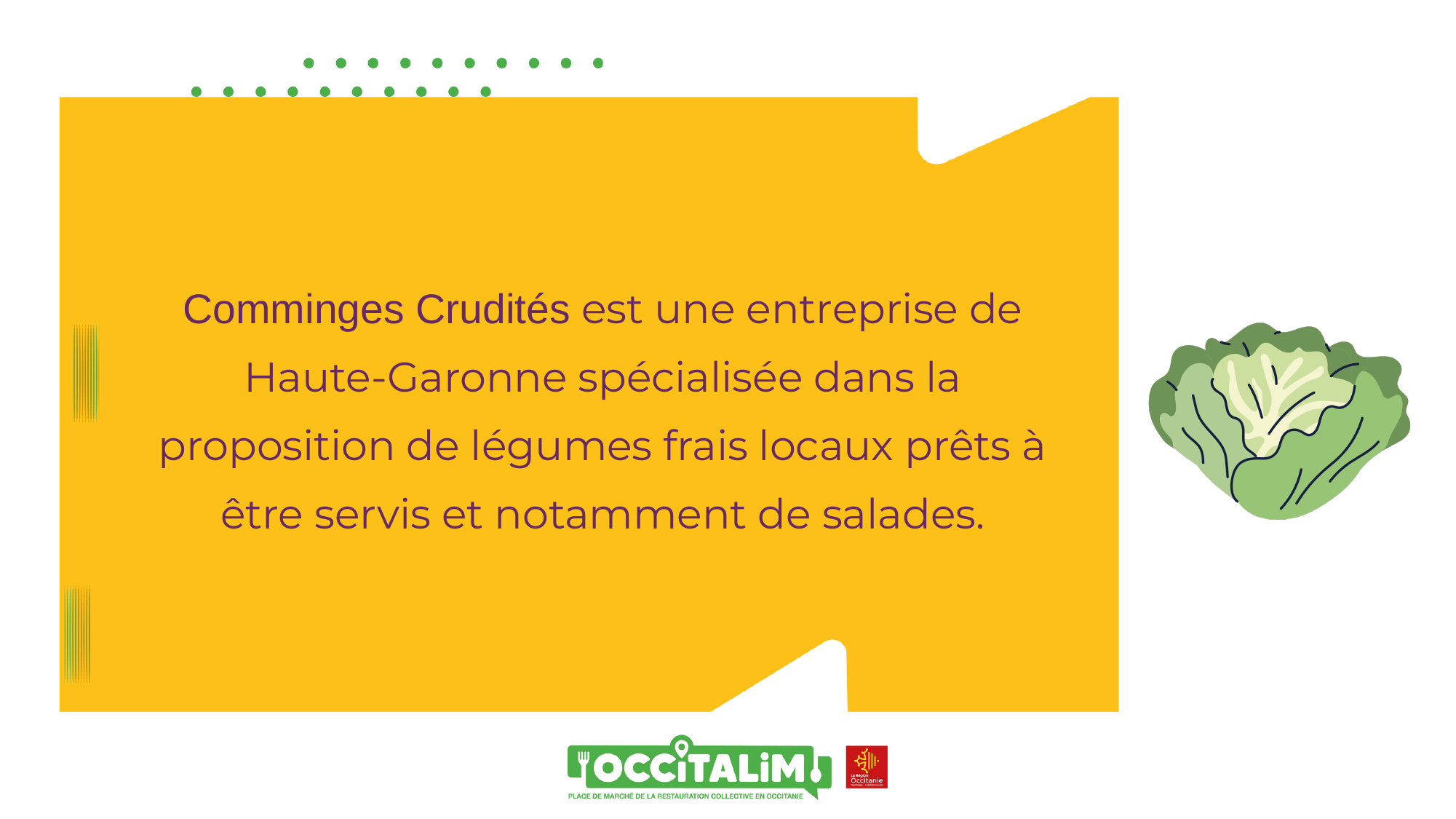

Comminges Crudités est une entreprise de Haute-Garonne spécialisée dans la proposition de légumes frais locaux prêts à être servis et notamment de salades.